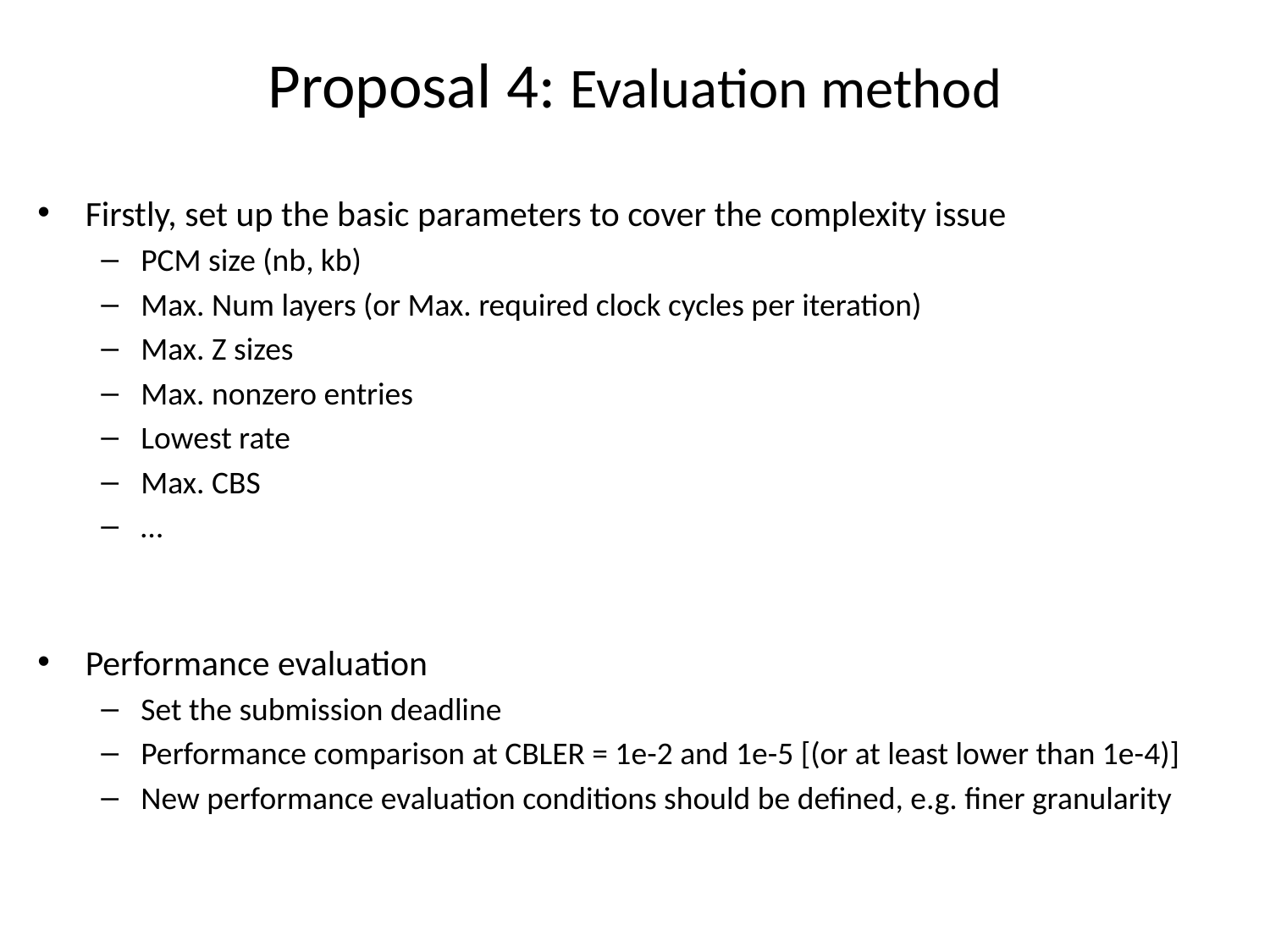

# Proposal 4: Evaluation method
Firstly, set up the basic parameters to cover the complexity issue
PCM size (nb, kb)
Max. Num layers (or Max. required clock cycles per iteration)
Max. Z sizes
Max. nonzero entries
Lowest rate
Max. CBS
…

Performance evaluation
Set the submission deadline
Performance comparison at CBLER = 1e-2 and 1e-5 [(or at least lower than 1e-4)]
New performance evaluation conditions should be defined, e.g. finer granularity